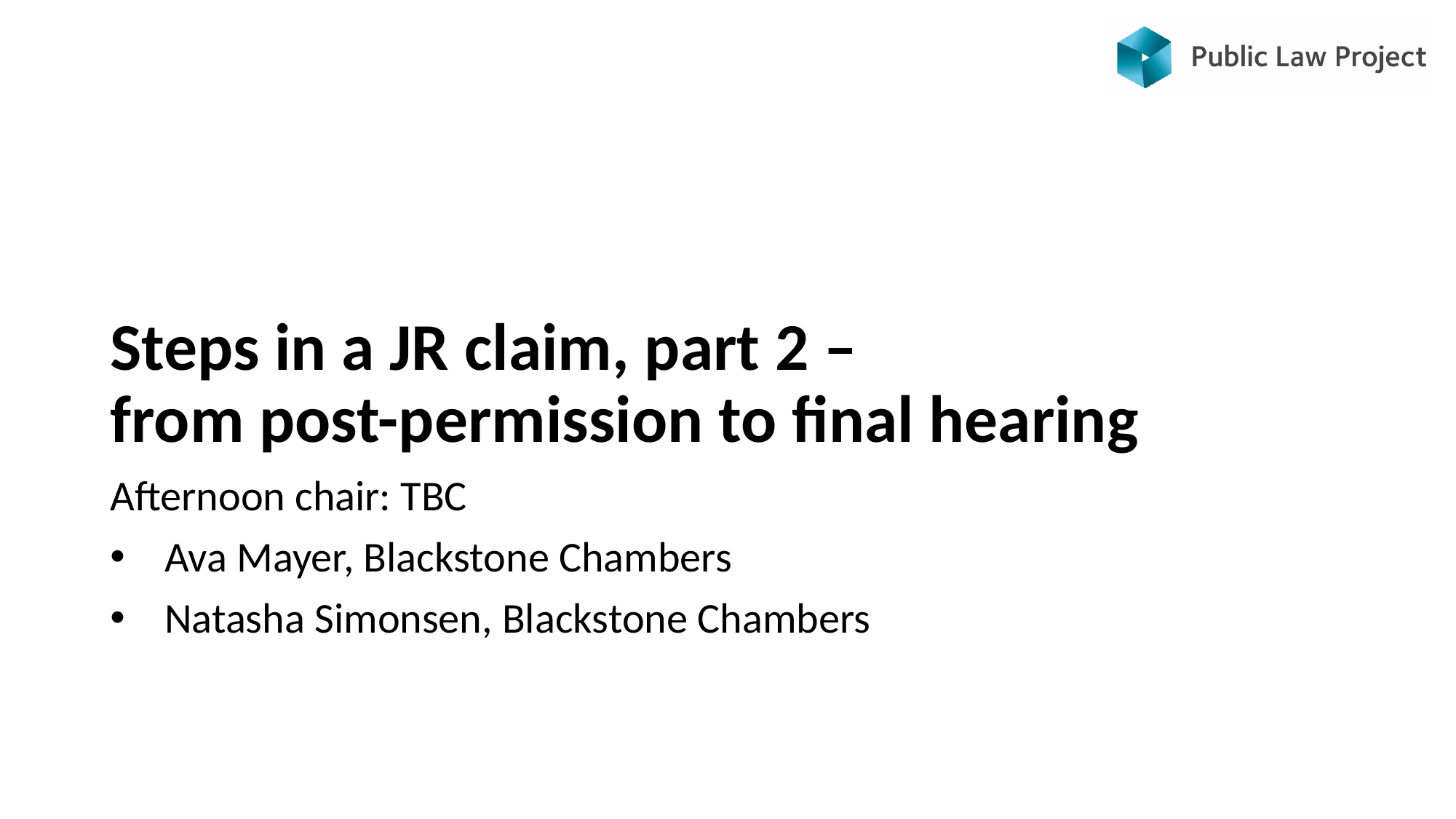

# Steps in a JR claim, part 2 – from post-permission to final hearing
Afternoon chair: TBC
Ava Mayer, Blackstone Chambers
Natasha Simonsen, Blackstone Chambers